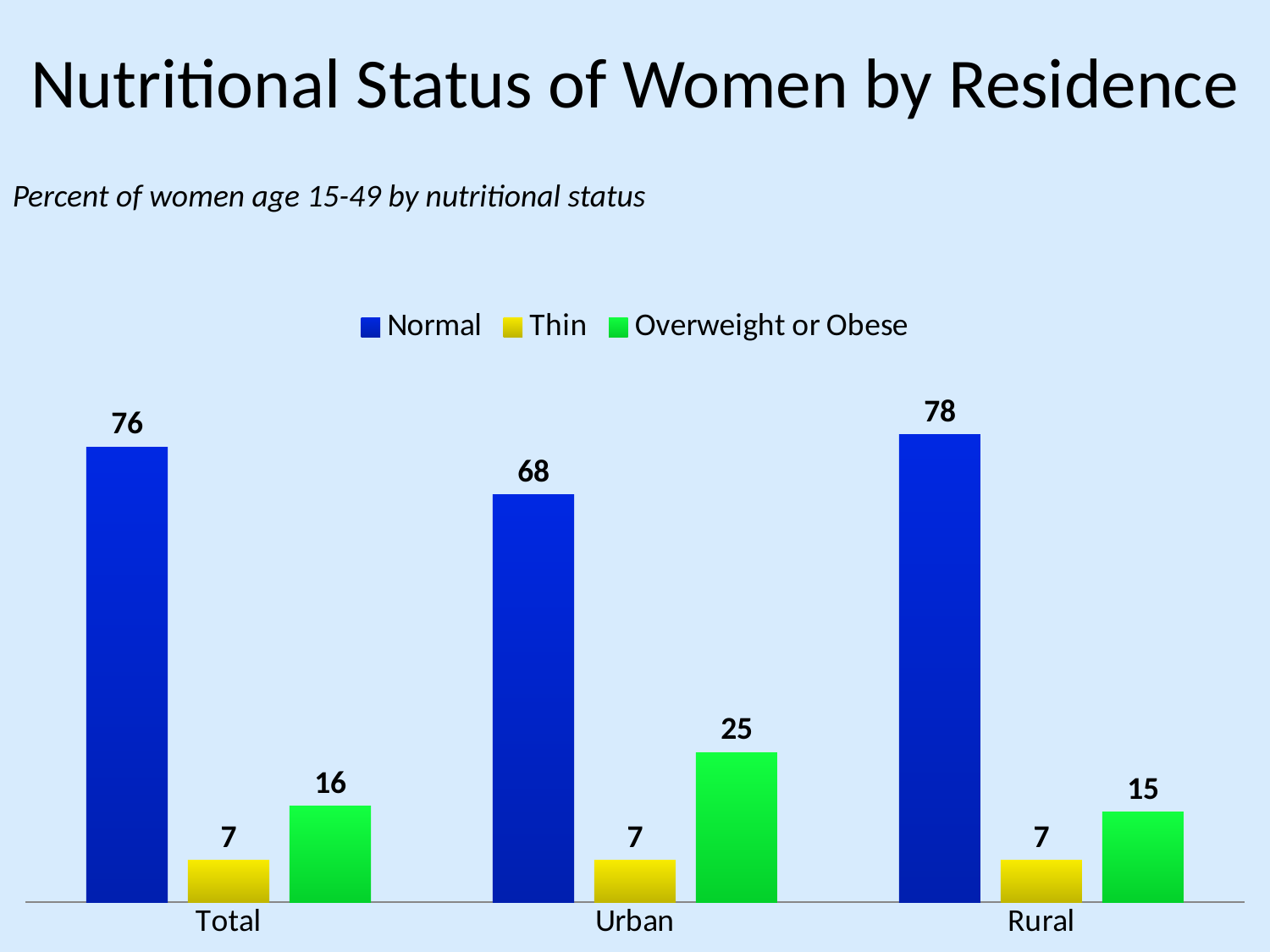

# Nutritional Status of Women by Residence
Percent of women age 15-49 by nutritional status

### Chart

| Category | Normal | Thin | Overweight or Obese |
|---|---|---|---|
| Total | 76.0 | 7.0 | 16.0 |
| Urban | 68.0 | 7.0 | 25.0 |
| Rural | 78.0 | 7.0 | 15.0 |